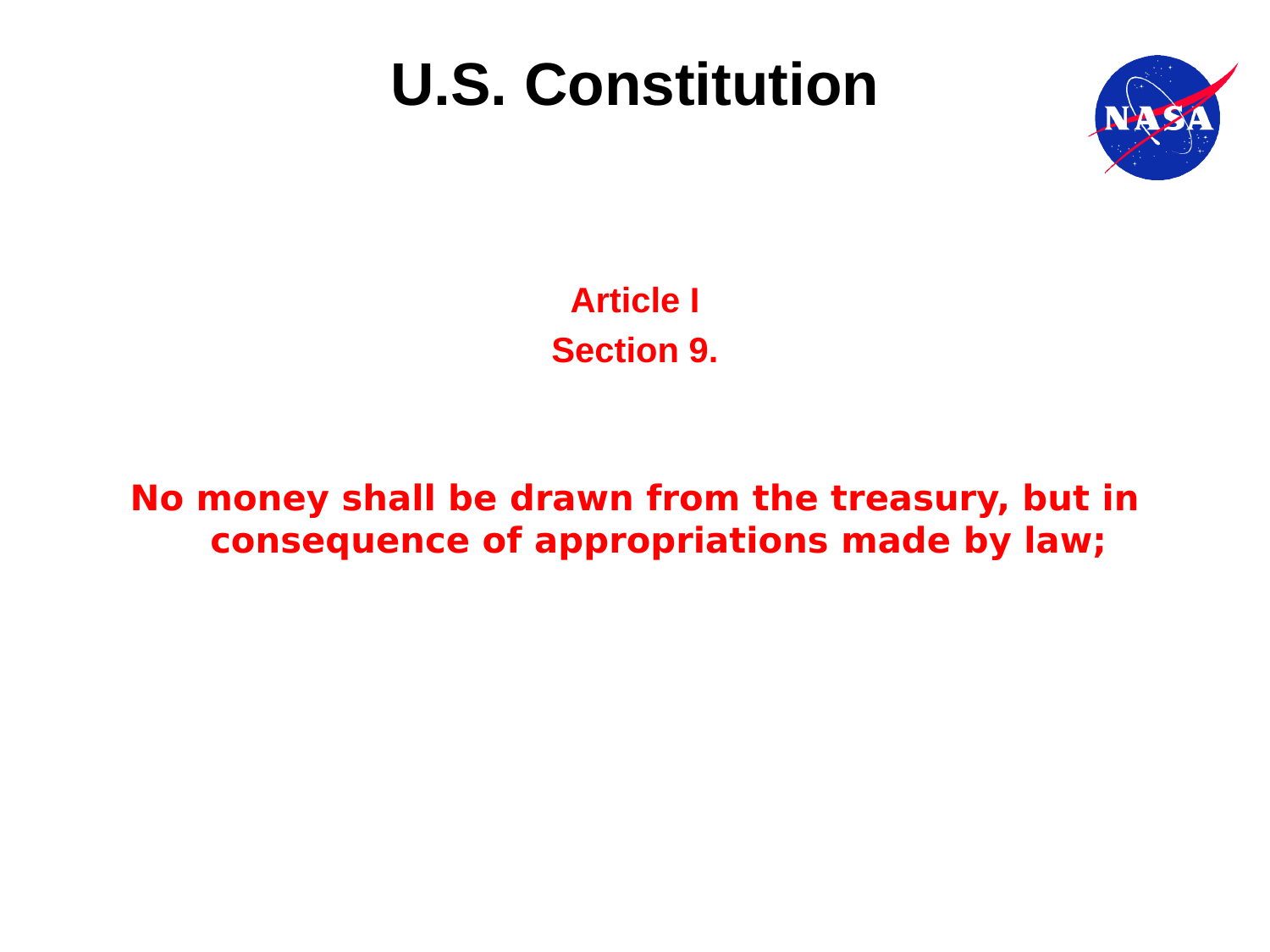

# U.S. Constitution

Article I
Section 9.

No money shall be drawn from the treasury, but in consequence of appropriations made by law;